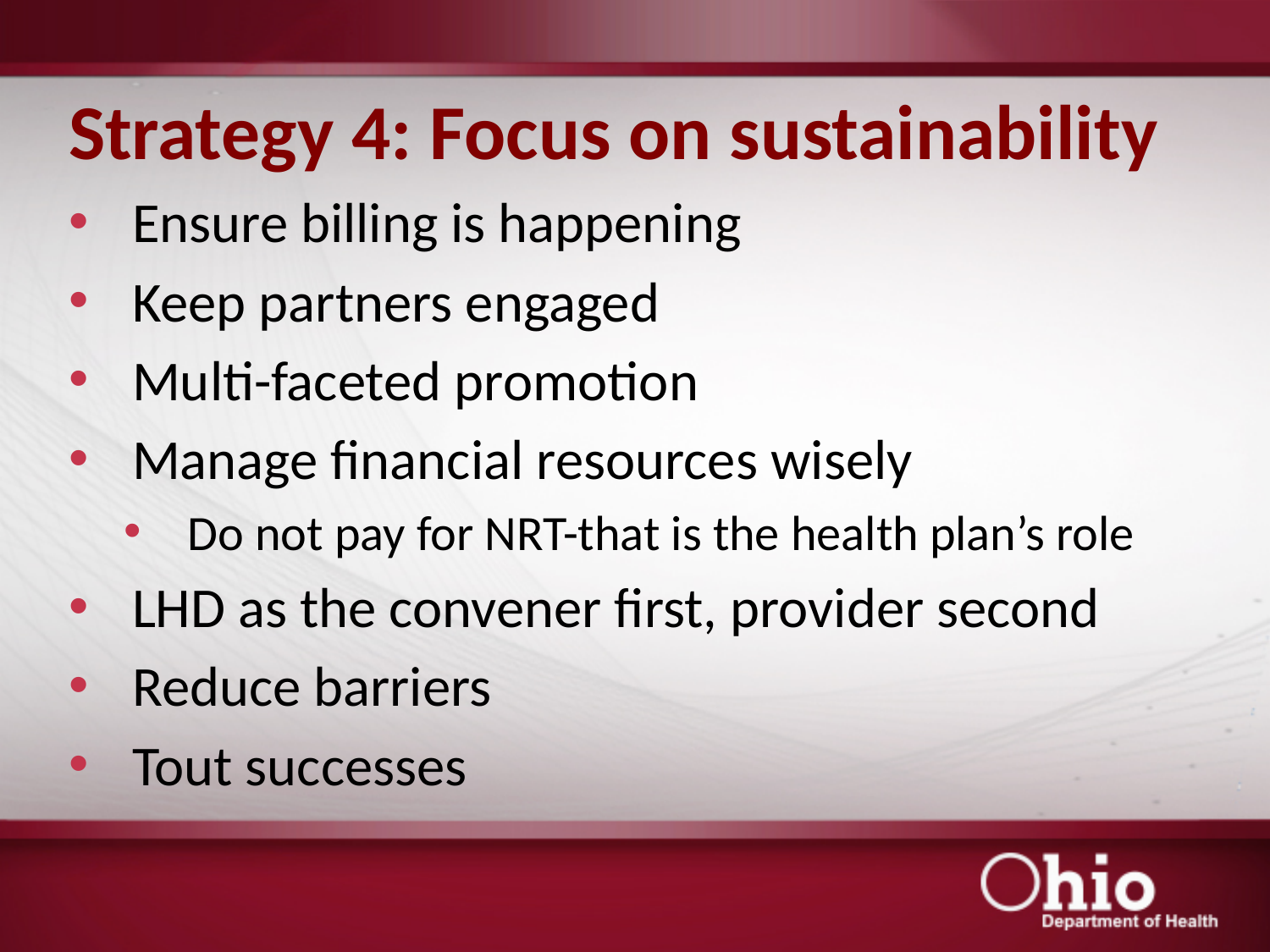

# Strategy 4: Focus on sustainability
Ensure billing is happening
Keep partners engaged
Multi-faceted promotion
Manage financial resources wisely
Do not pay for NRT-that is the health plan’s role
LHD as the convener first, provider second
Reduce barriers
Tout successes